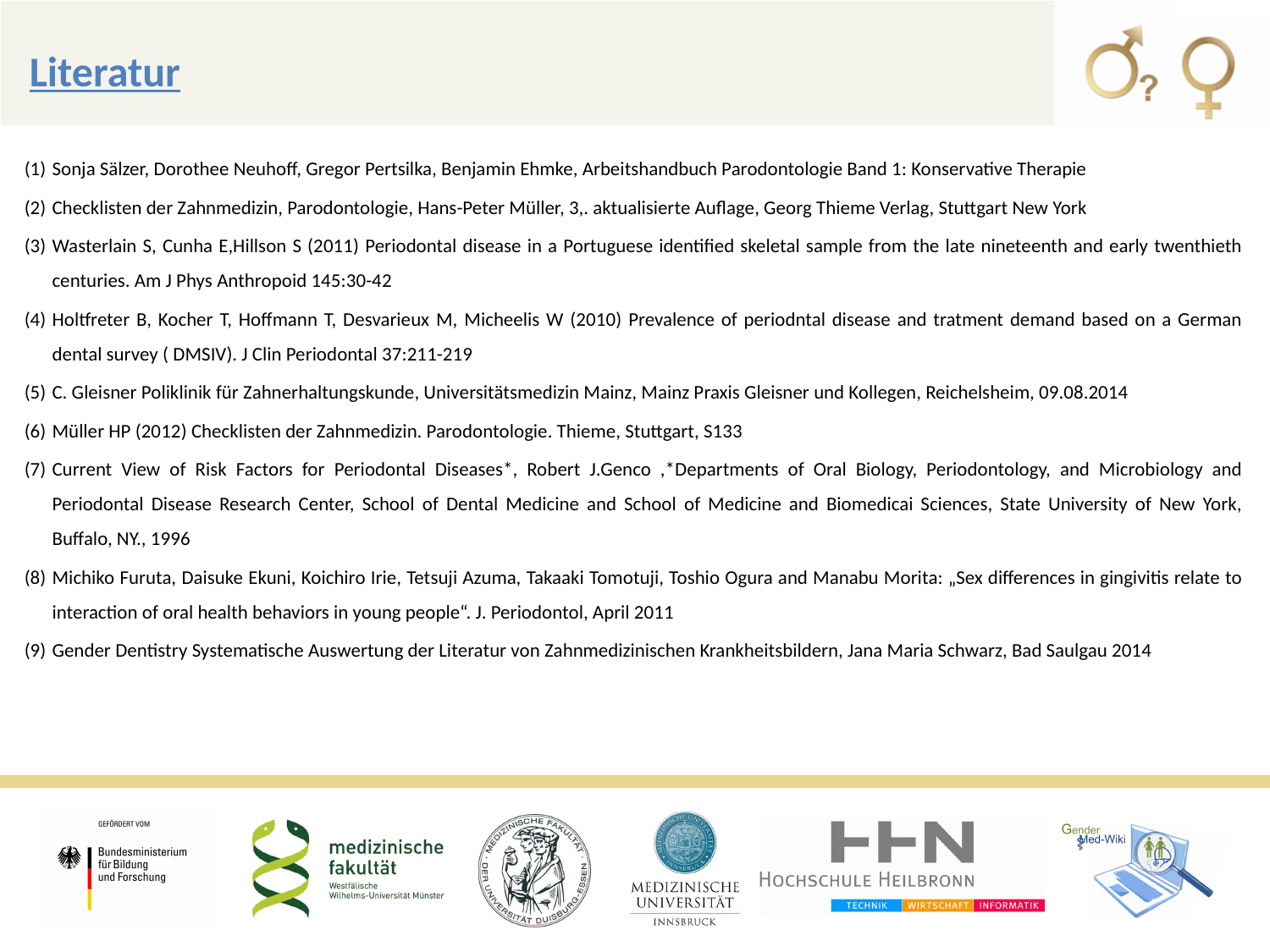

#
Literatur
Sonja Sälzer, Dorothee Neuhoff, Gregor Pertsilka, Benjamin Ehmke, Arbeitshandbuch Parodontologie Band 1: Konservative Therapie
Checklisten der Zahnmedizin, Parodontologie, Hans-Peter Müller, 3,. aktualisierte Auflage, Georg Thieme Verlag, Stuttgart New York
Wasterlain S, Cunha E,Hillson S (2011) Periodontal disease in a Portuguese identified skeletal sample from the late nineteenth and early twenthieth centuries. Am J Phys Anthropoid 145:30-42
Holtfreter B, Kocher T, Hoffmann T, Desvarieux M, Micheelis W (2010) Prevalence of periodntal disease and tratment demand based on a German dental survey ( DMSIV). J Clin Periodontal 37:211-219
C. Gleisner Poliklinik für Zahnerhaltungskunde, Universitätsmedizin Mainz, Mainz Praxis Gleisner und Kollegen, Reichelsheim, 09.08.2014
Müller HP (2012) Checklisten der Zahnmedizin. Parodontologie. Thieme, Stuttgart, S133
Current View of Risk Factors for Periodontal Diseases*, Robert J.Genco ,*Departments of Oral Biology, Periodontology, and Microbiology and Periodontal Disease Research Center, School of Dental Medicine and School of Medicine and Biomedicai Sciences, State University of New York, Buffalo, NY., 1996
Michiko Furuta, Daisuke Ekuni, Koichiro Irie, Tetsuji Azuma, Takaaki Tomotuji, Toshio Ogura and Manabu Morita: „Sex differences in gingivitis relate to interaction of oral health behaviors in young people“. J. Periodontol, April 2011
Gender Dentistry Systematische Auswertung der Literatur von Zahnmedizinischen Krankheitsbildern, Jana Maria Schwarz, Bad Saulgau 2014